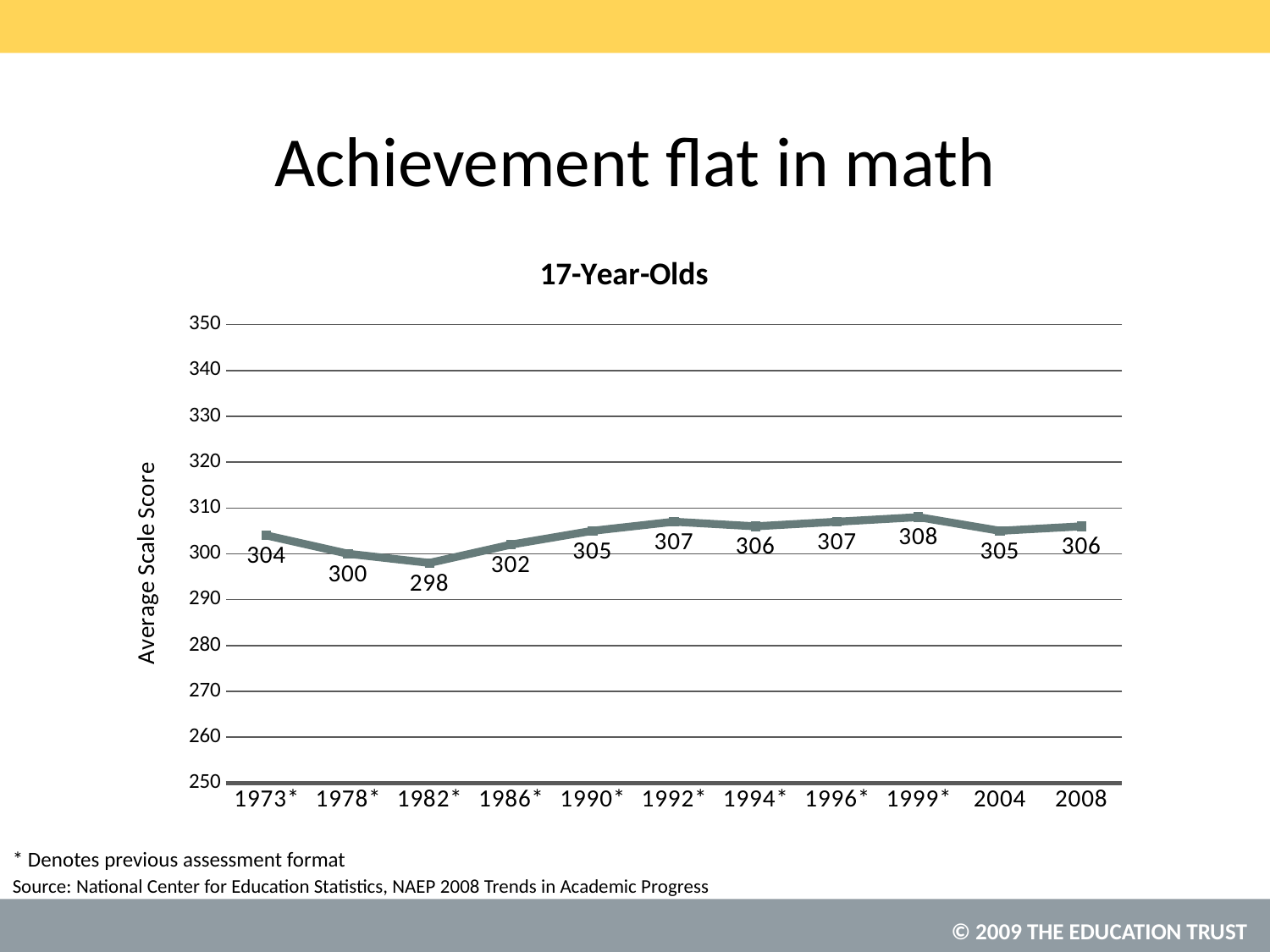

# Achievement flat in math

### Chart: 17-Year-Olds

| Category | Overall |
|---|---|
| 1973* | 304.0 |
| 1978* | 300.0 |
| 1982* | 298.0 |
| 1986* | 302.0 |
| 1990* | 305.0 |
| 1992* | 307.0 |
| 1994* | 306.0 |
| 1996* | 307.0 |
| 1999* | 308.0 |
| 2004 | 305.0 |
| 2008 | 306.0 |
* Denotes previous assessment format
National Center for Education Statistics, NAEP 2008 Trends in Academic Progress